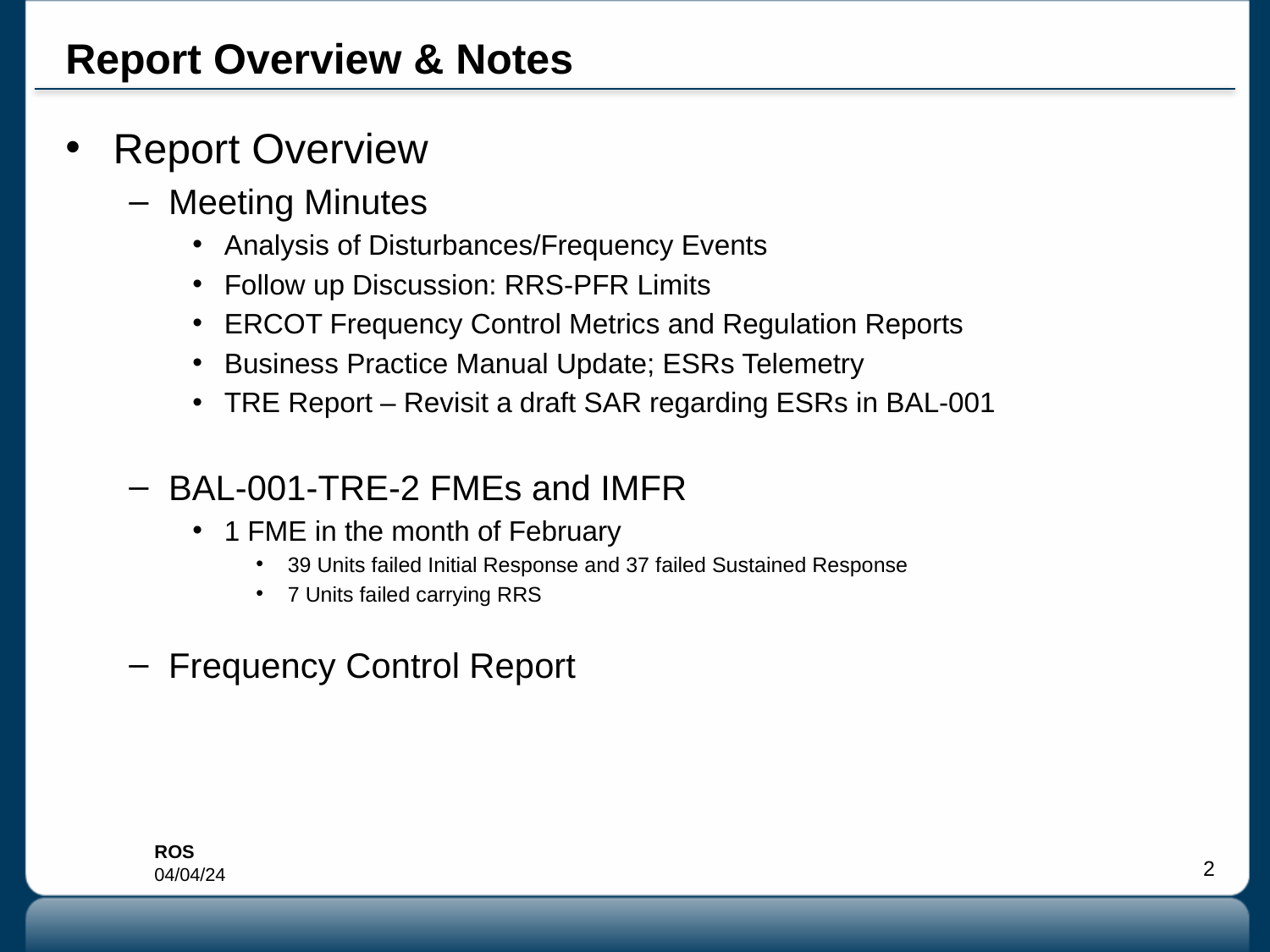

# Report Overview & Notes
Report Overview
Meeting Minutes
Analysis of Disturbances/Frequency Events
Follow up Discussion: RRS-PFR Limits
ERCOT Frequency Control Metrics and Regulation Reports
Business Practice Manual Update; ESRs Telemetry
TRE Report – Revisit a draft SAR regarding ESRs in BAL-001

BAL-001-TRE-2 FMEs and IMFR
1 FME in the month of February
39 Units failed Initial Response and 37 failed Sustained Response
7 Units failed carrying RRS

Frequency Control Report